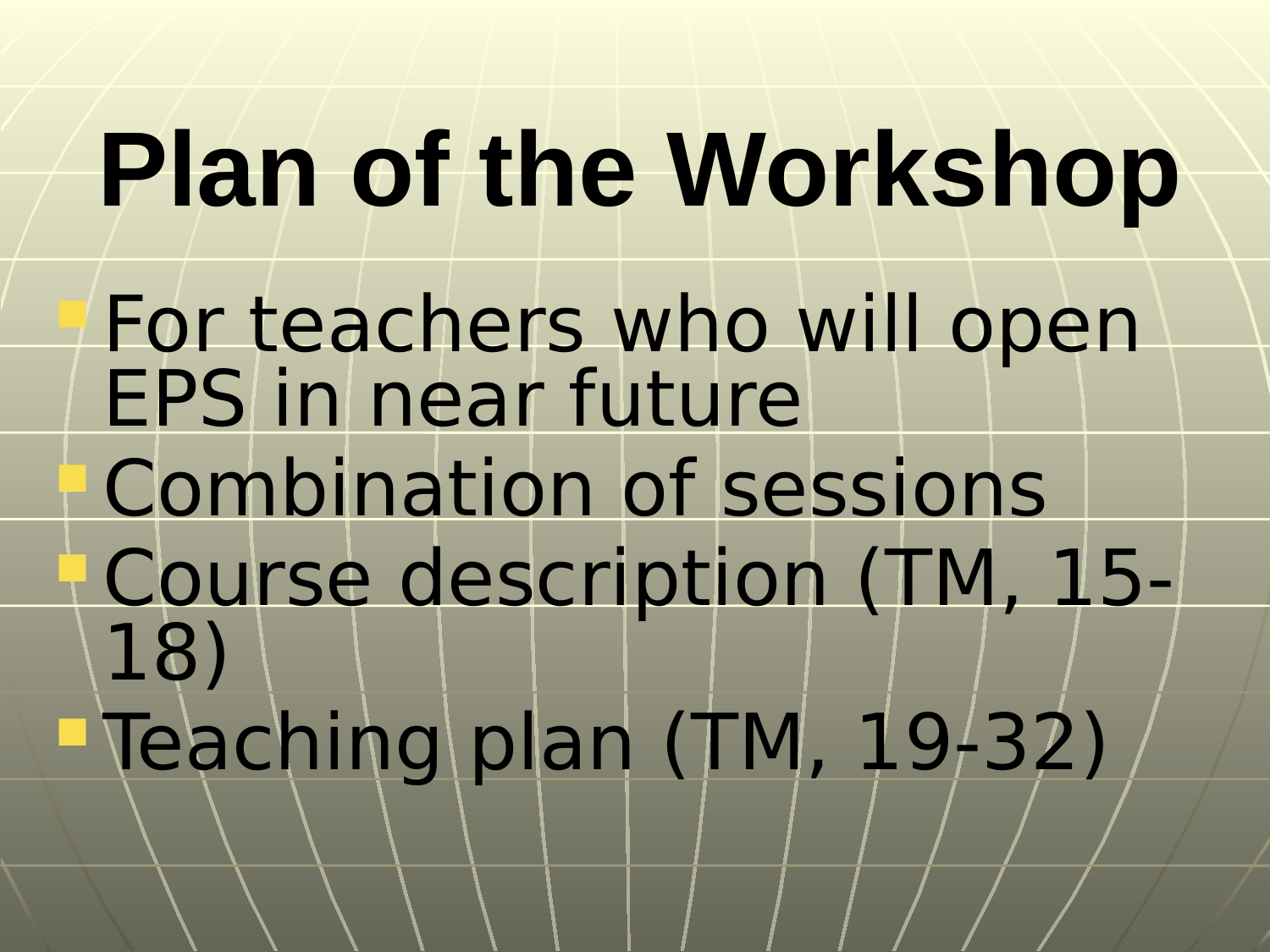

Plan of the Workshop
For teachers who will open EPS in near future
Combination of sessions
Course description (TM, 15-18)
Teaching plan (TM, 19-32)